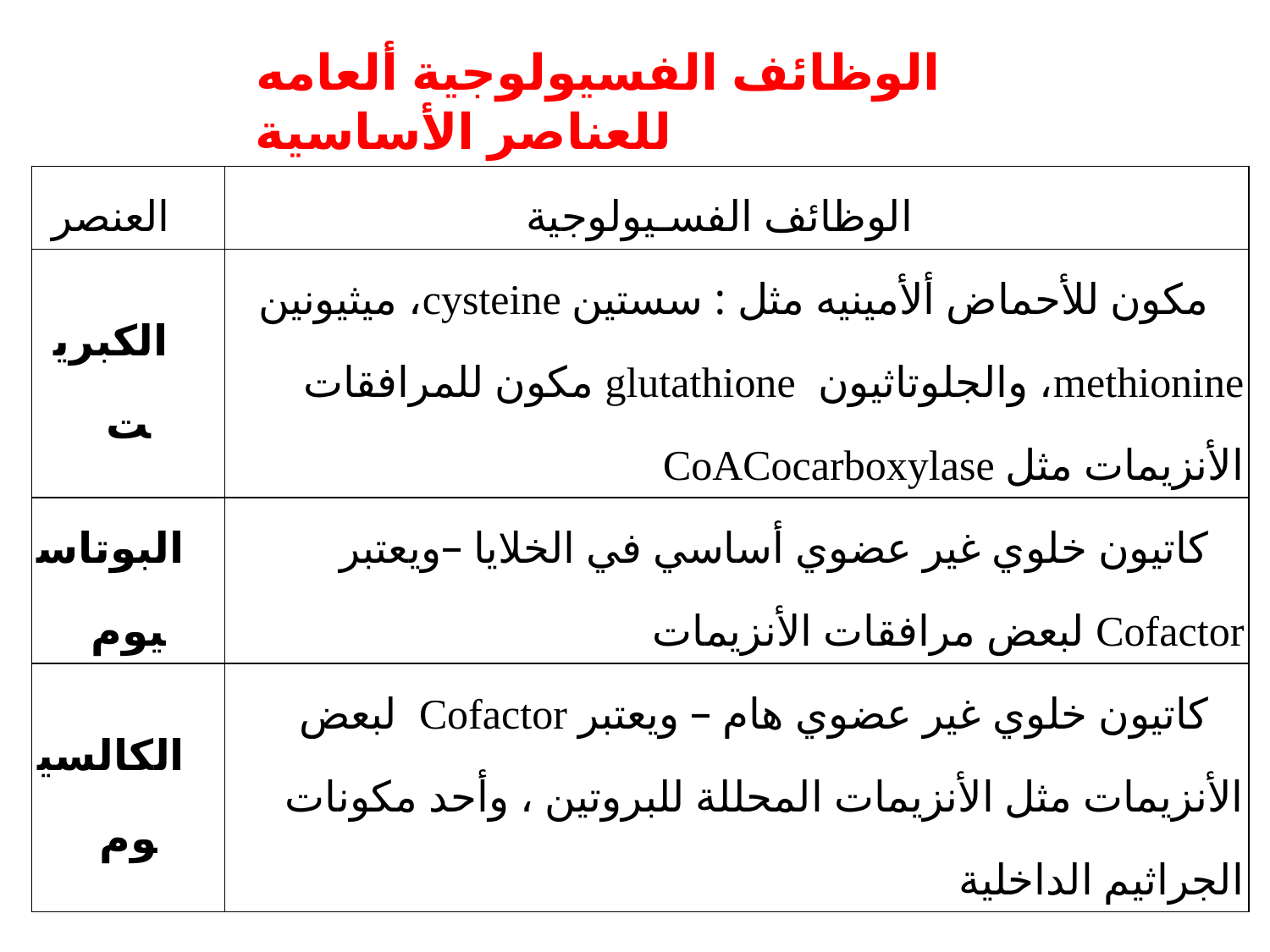

الوظائف الفسيولوجية ألعامه للعناصر الأساسية
| العنصر | الوظائف الفسـيولوجية |
| --- | --- |
| الكبريت | مكون للأحماض ألأمينيه مثل : سستين cysteine، ميثيونين methionine، والجلوتاثيون glutathione مكون للمرافقات الأنزيمات مثل CoACocarboxylase |
| البوتاسيوم | كاتيون خلوي غير عضوي أساسي في الخلايا –ويعتبر Cofactor لبعض مرافقات الأنزيمات |
| الكالسيوم | كاتيون خلوي غير عضوي هام – ويعتبر Cofactor لبعض الأنزيمات مثل الأنزيمات المحللة للبروتين ، وأحد مكونات الجراثيم الداخلية |